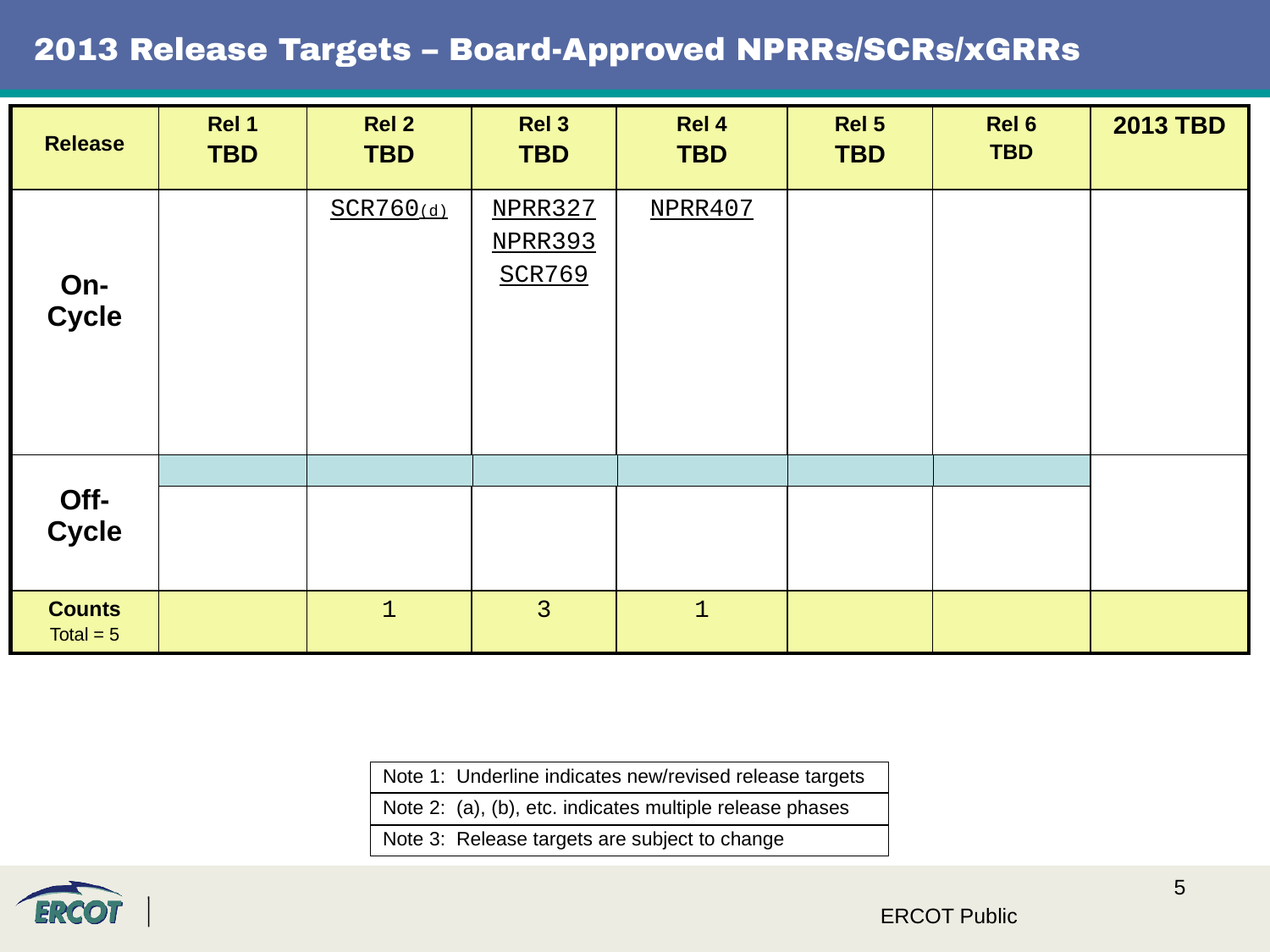

# 2013 Release Targets – Board-Approved NPRRs/SCRs/xGRRs
| Release | Rel 1 TBD | Rel 2 TBD | Rel 3 TBD | Rel 4 TBD | Rel 5 TBD | Rel 6 TBD | 2013 TBD |
| --- | --- | --- | --- | --- | --- | --- | --- |
| On-Cycle |  | SCR760(d) | NPRR327 NPRR393 SCR769 | NPRR407 |  |  |  |
| Off-Cycle |  |  |  |  |  |  |  |
| Counts Total = 5 |  | 1 | 3 | 1 |  |  |  |

Note 1:  Underline indicates new/revised release targets
Note 2:  (a), (b), etc. indicates multiple release phases
Note 3:  Release targets are subject to change
ERCOT Public